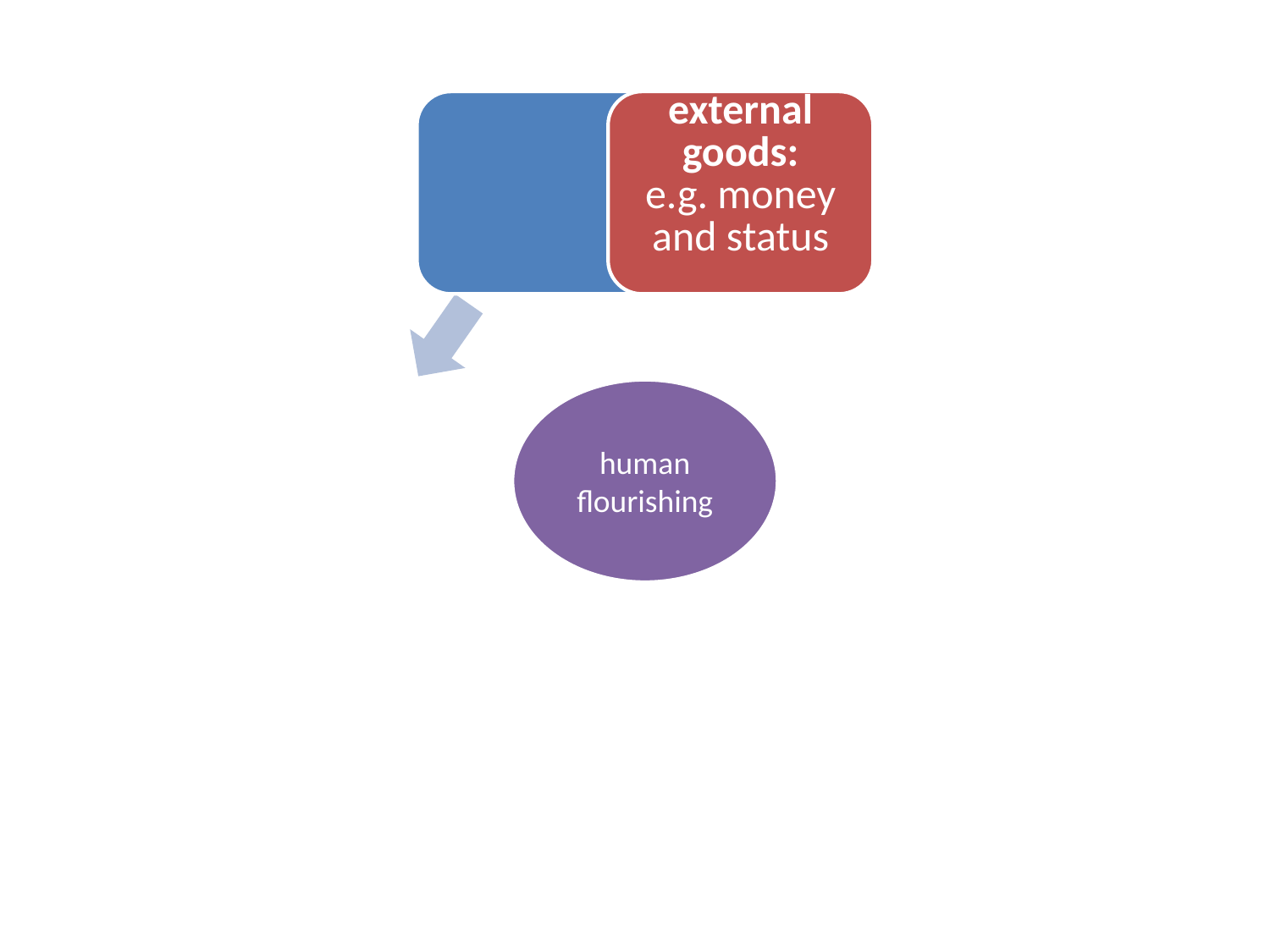

human flourishing
external goods:
e.g. money and status